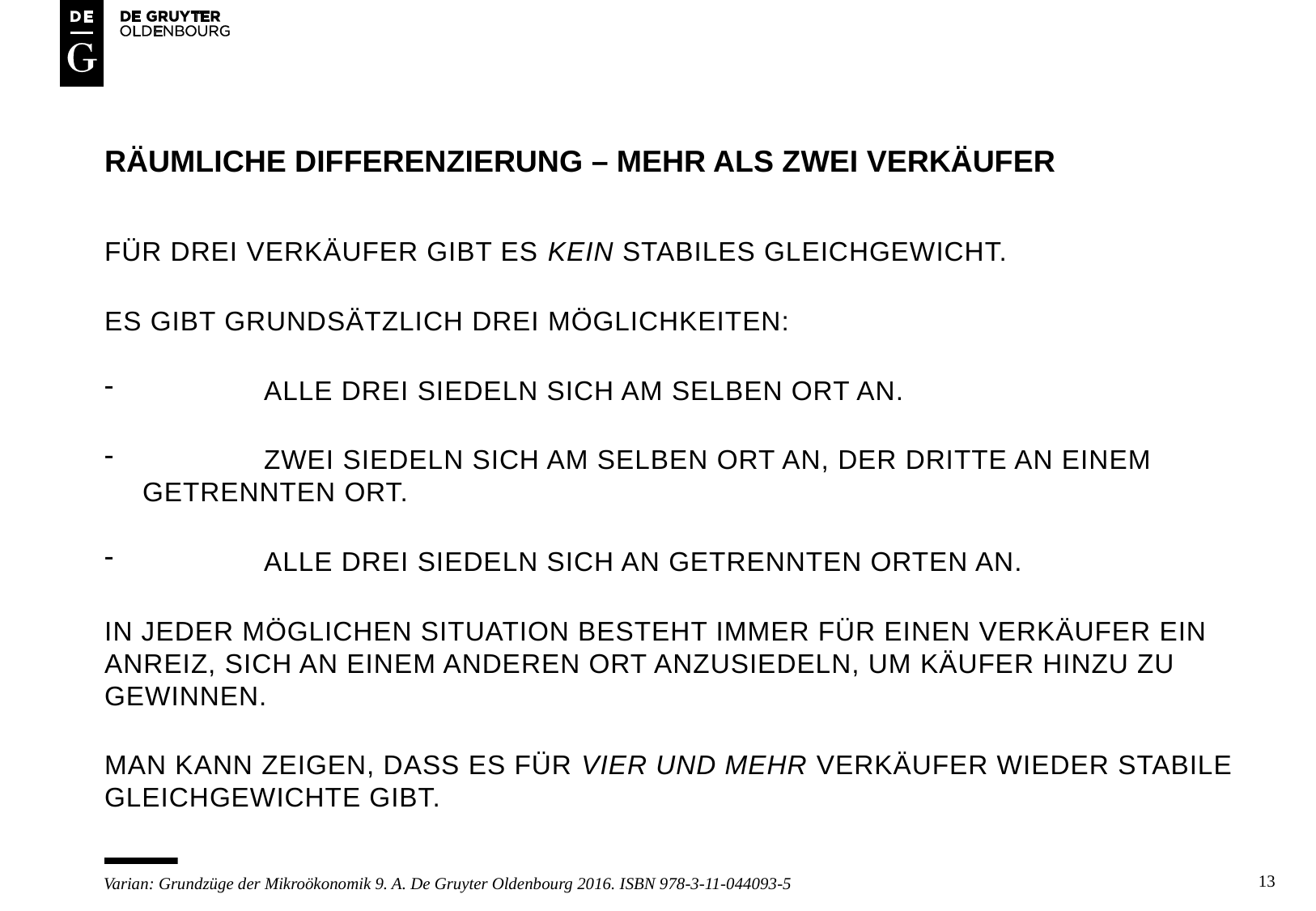

# RÄUMLICHE DIFFERENZIERUNG – MEHR ALS ZWEI VERKÄUFER
FÜR DREI VERKÄUFER GIBT ES KEIN STABILES GLEICHGEWICHT.
ES GIBT GRUNDSÄTZLICH DREI MÖGLICHKEITEN:
	ALLE DREI SIEDELN SICH AM SELBEN ORT AN.
	ZWEI SIEDELN SICH AM SELBEN ORT AN, DER DRITTE AN EINEM 	GETRENNTEN ORT.
	ALLE DREI SIEDELN SICH AN GETRENNTEN ORTEN AN.
IN JEDER MÖGLICHEN SITUATION BESTEHT IMMER FÜR EINEN VERKÄUFER EIN ANREIZ, SICH AN EINEM ANDEREN ORT ANZUSIEDELN, UM KÄUFER HINZU ZU GEWINNEN.
MAN KANN ZEIGEN, DASS ES FÜR VIER UND MEHR VERKÄUFER WIEDER STABILE GLEICHGEWICHTE GIBT.
13
Varian: Grundzüge der Mikroökonomik 9. A. De Gruyter Oldenbourg 2016. ISBN 978-3-11-044093-5